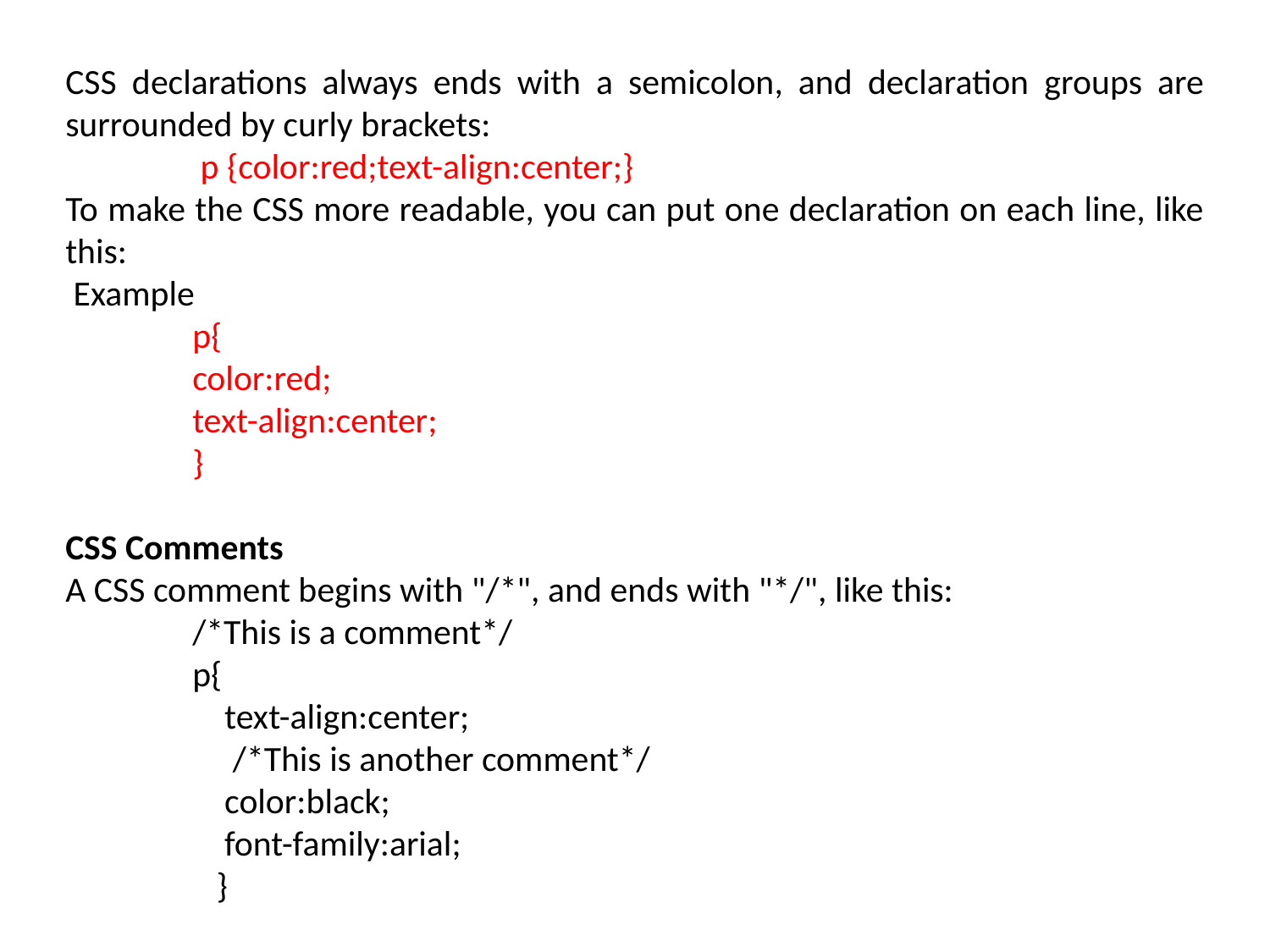

CSS declarations always ends with a semicolon, and declaration groups are surrounded by curly brackets:
	 p {color:red;text-align:center;}
To make the CSS more readable, you can put one declaration on each line, like this:
 Example
 	p{
	color:red;
	text-align:center;
	}

CSS Comments
A CSS comment begins with "/*", and ends with "*/", like this:
	/*This is a comment*/
	p{
	    text-align:center;
	     /*This is another comment*/
	    color:black;
	    font-family:arial;
	   }